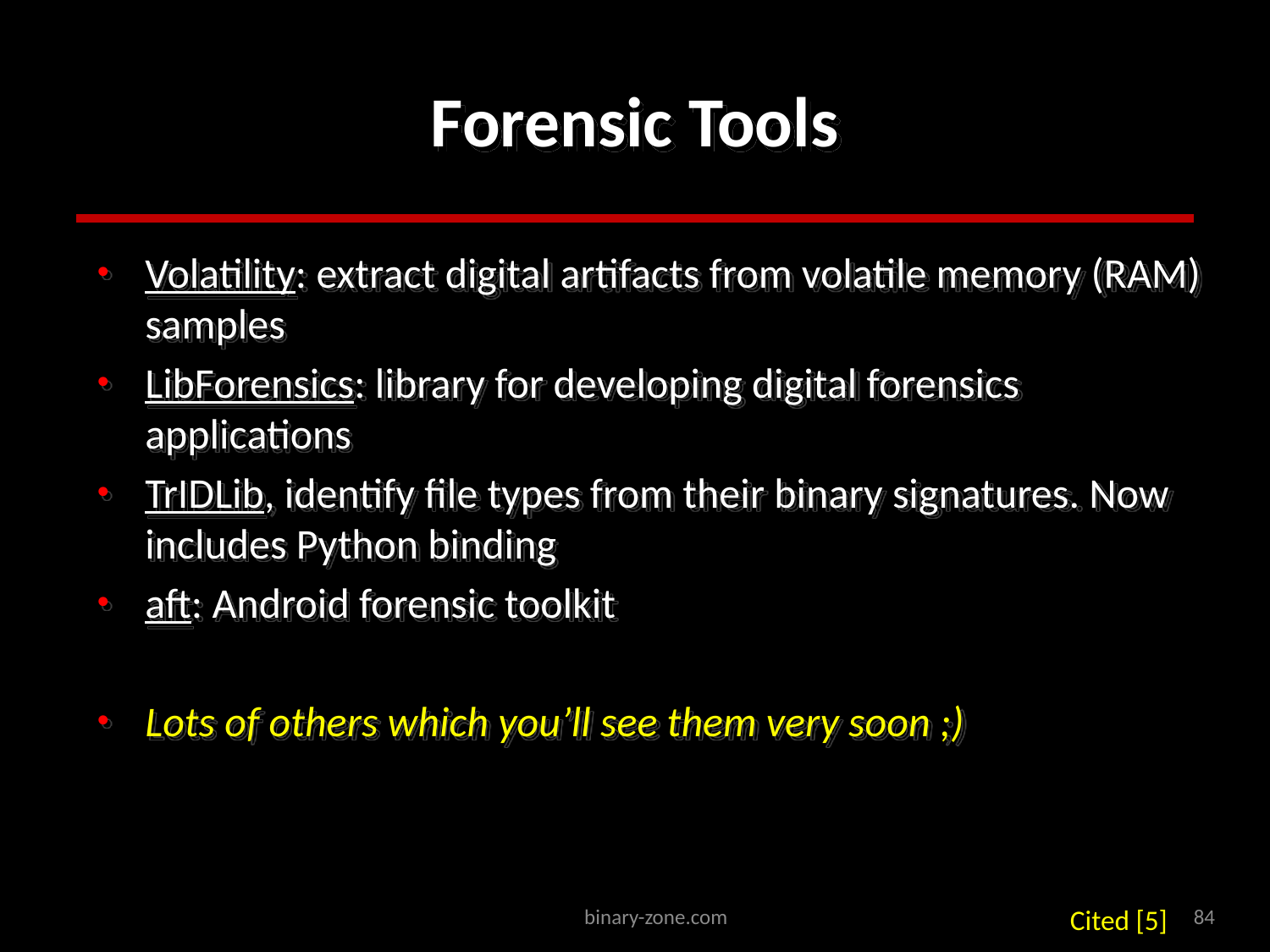

# Forensic Tools
Volatility: extract digital artifacts from volatile memory (RAM) samples
LibForensics: library for developing digital forensics applications
TrIDLib, identify file types from their binary signatures. Now includes Python binding
aft: Android forensic toolkit

Lots of others which you’ll see them very soon ;)
Cited [5]